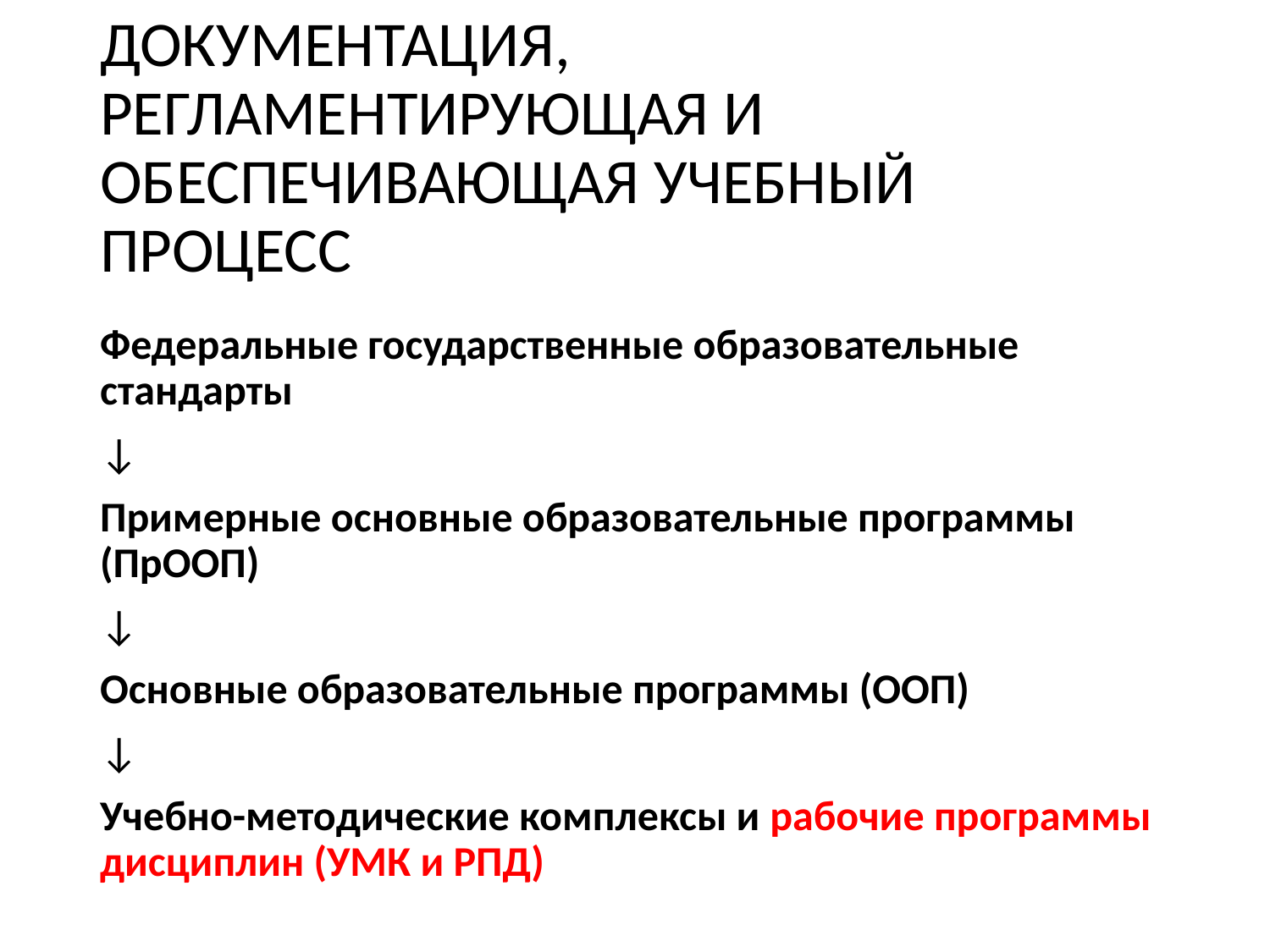

# ДОКУМЕНТАЦИЯ, РЕГЛАМЕНТИРУЮЩАЯ И ОБЕСПЕЧИВАЮЩАЯ УЧЕБНЫЙ ПРОЦЕСС
Федеральные государственные образовательные стандарты
↓
Примерные основные образовательные программы (ПрООП)
↓
Основные образовательные программы (ООП)
↓
Учебно-методические комплексы и рабочие программы дисциплин (УМК и РПД)